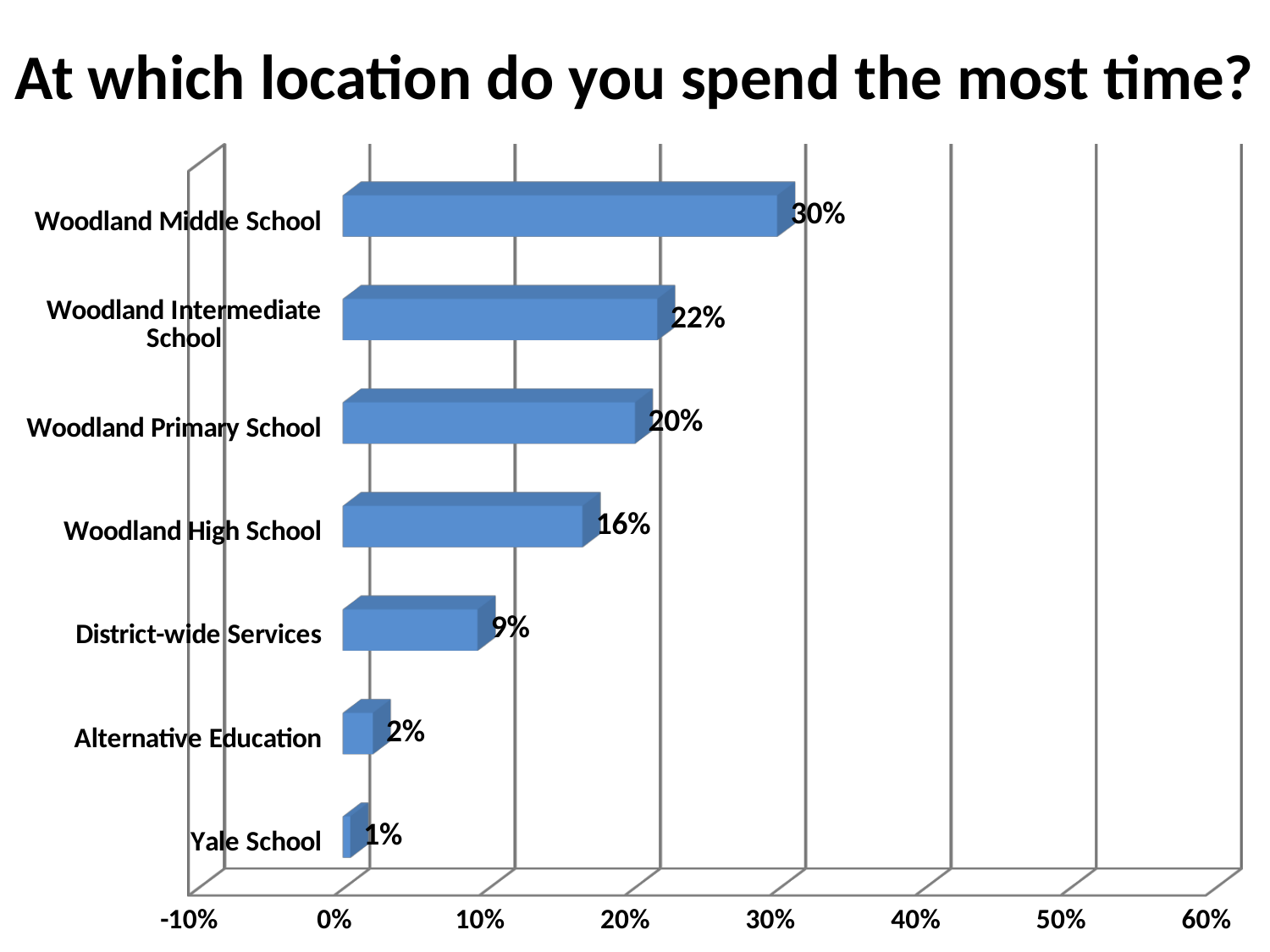

# At which location do you spend the most time?

[unsupported chart]